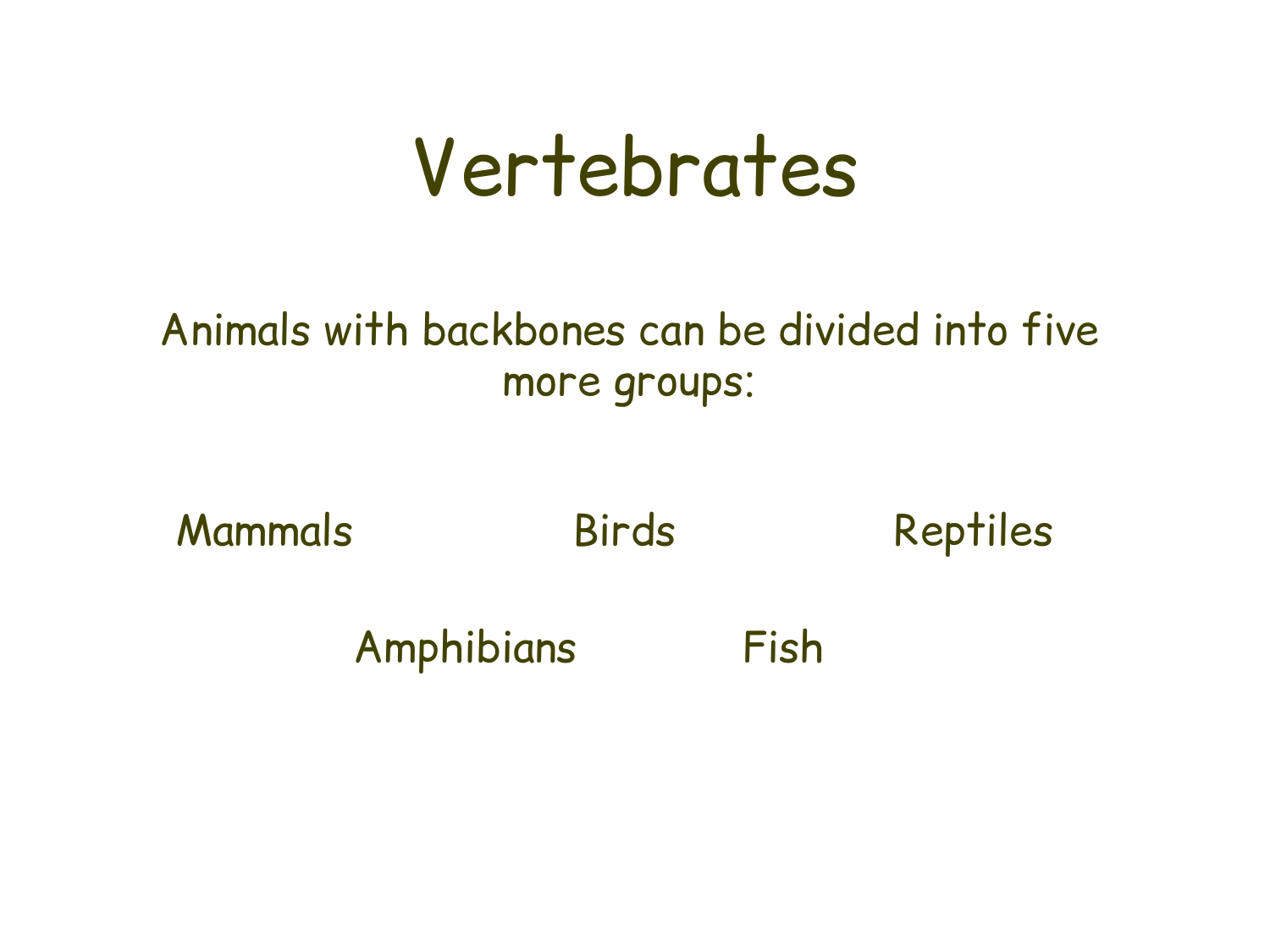

# Vertebrates
Animals with backbones can be divided into five more groups:
Mammals
Birds
Reptiles
Amphibians
Fish